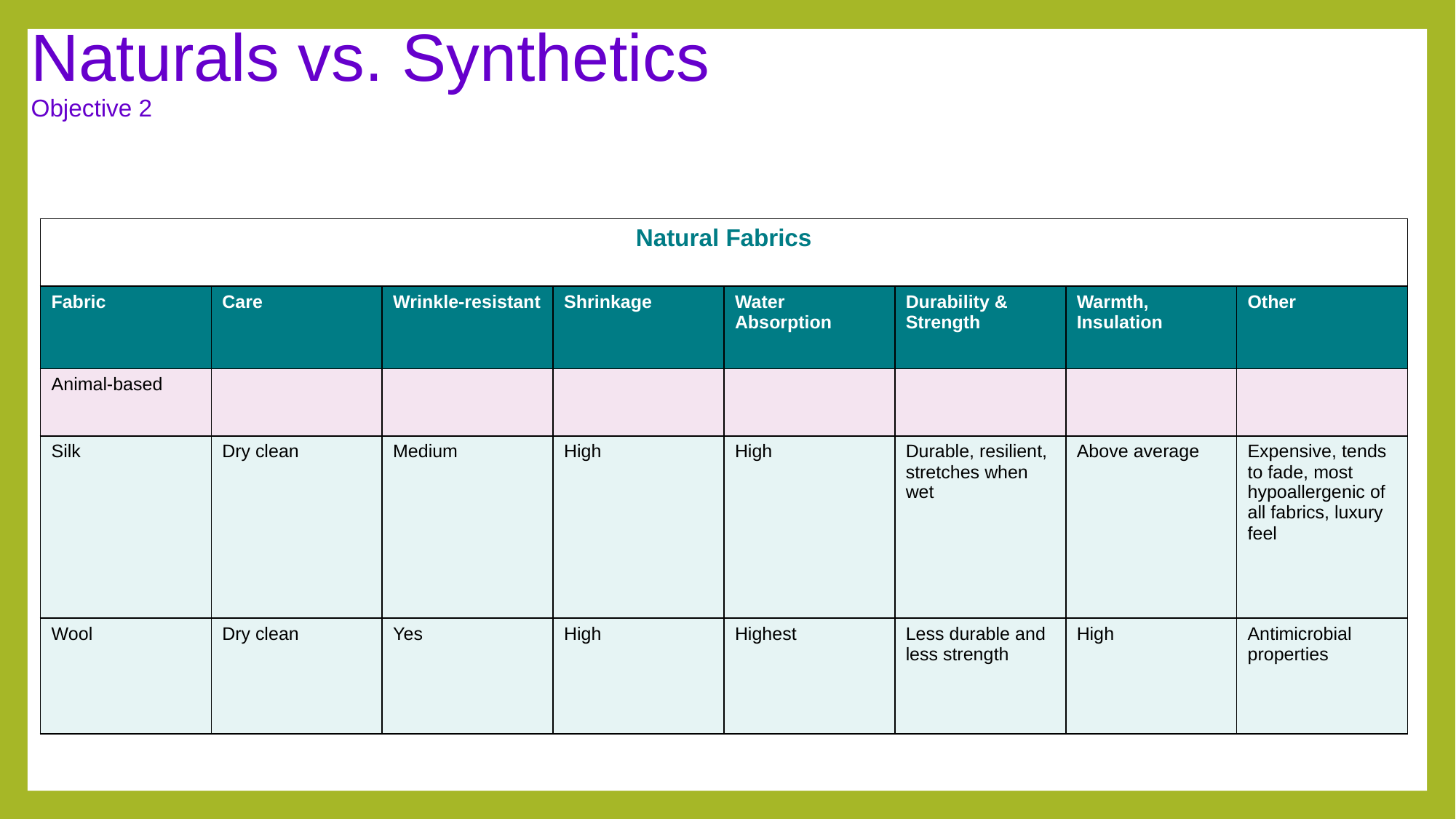

# Naturals vs. Synthetics Objective 2
| Natural Fabrics |  |  |  |  |  |  |  |
| --- | --- | --- | --- | --- | --- | --- | --- |
| Fabric | Care | Wrinkle-resistant | Shrinkage | Water Absorption | Durability & Strength | Warmth, Insulation | Other |
| Animal-based |  |  |  |  |  |  |  |
| Silk | Dry clean | Medium | High | High | Durable, resilient, stretches when wet | Above average | Expensive, tends to fade, most hypoallergenic of all fabrics, luxury feel |
| Wool | Dry clean | Yes | High | Highest | Less durable and less strength | High | Antimicrobial properties |